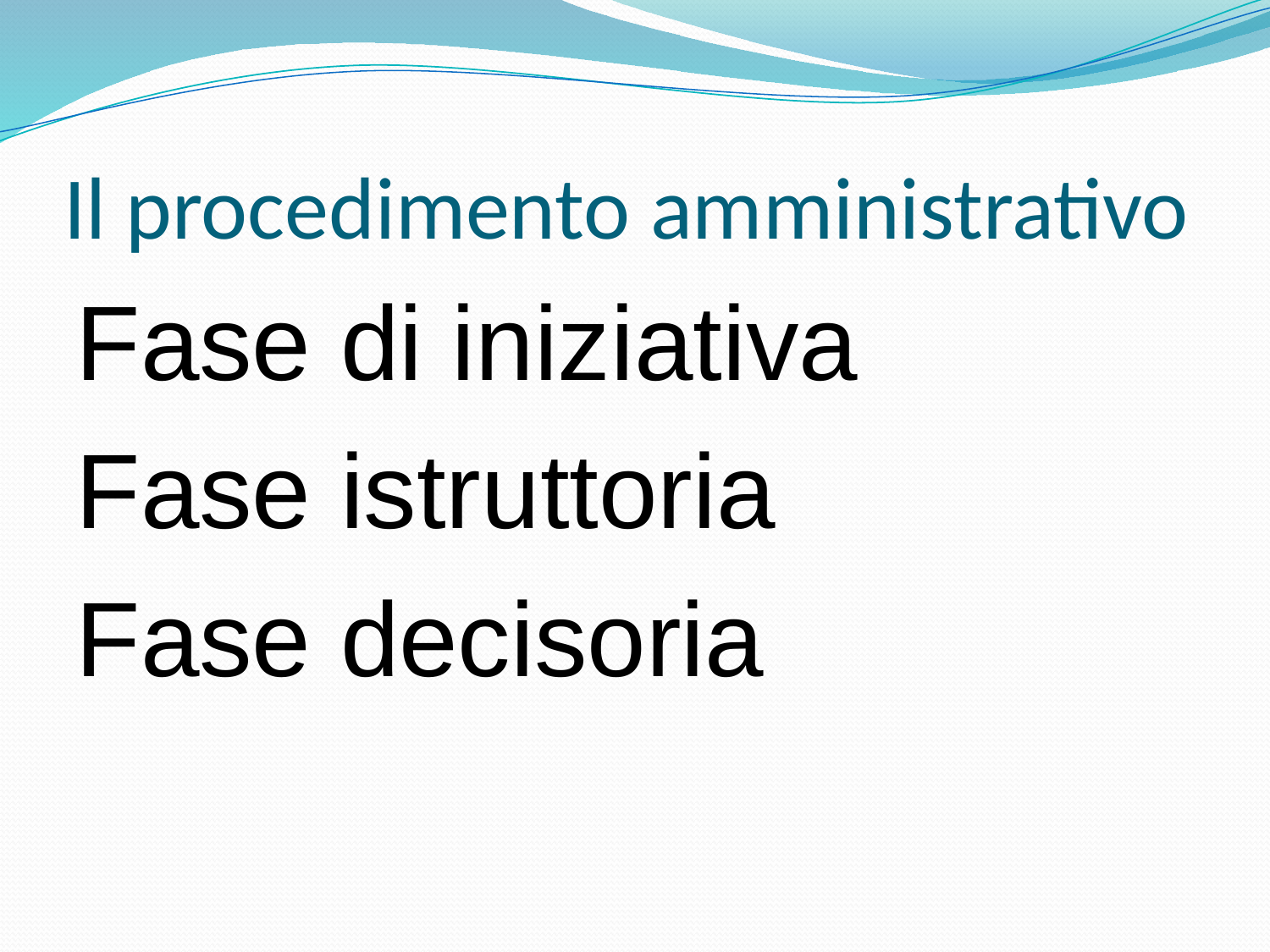

# Il procedimento amministrativo
Fase di iniziativa
Fase istruttoria
Fase decisoria